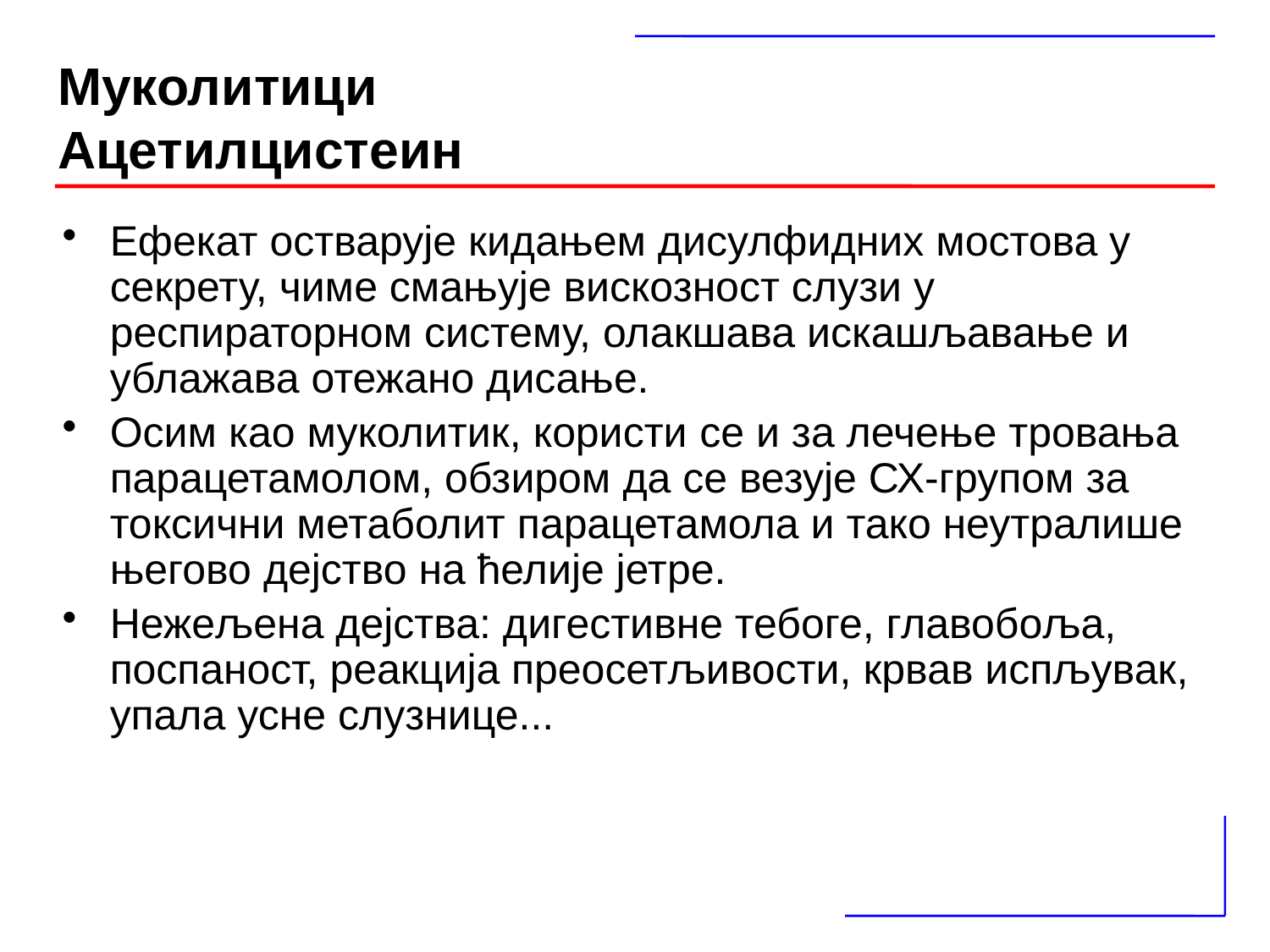

# Муколитици Ацетилцистеин
Ефекат остварује кидањем дисулфидних мостова у секрету, чиме смањује вискозност слузи у респираторном систему, олакшава искашљавање и ублажава отежано дисање.
Осим као муколитик, користи се и за лечење тровања парацетамолом, обзиром да се везује СХ-групом за токсични метаболит парацетамола и тако неутралише његово дејство на ћелије јетре.
Нежељена дејства: дигестивне тебоге, главобоља, поспаност, реакција преосетљивости, крвав испљувак, упала усне слузнице...